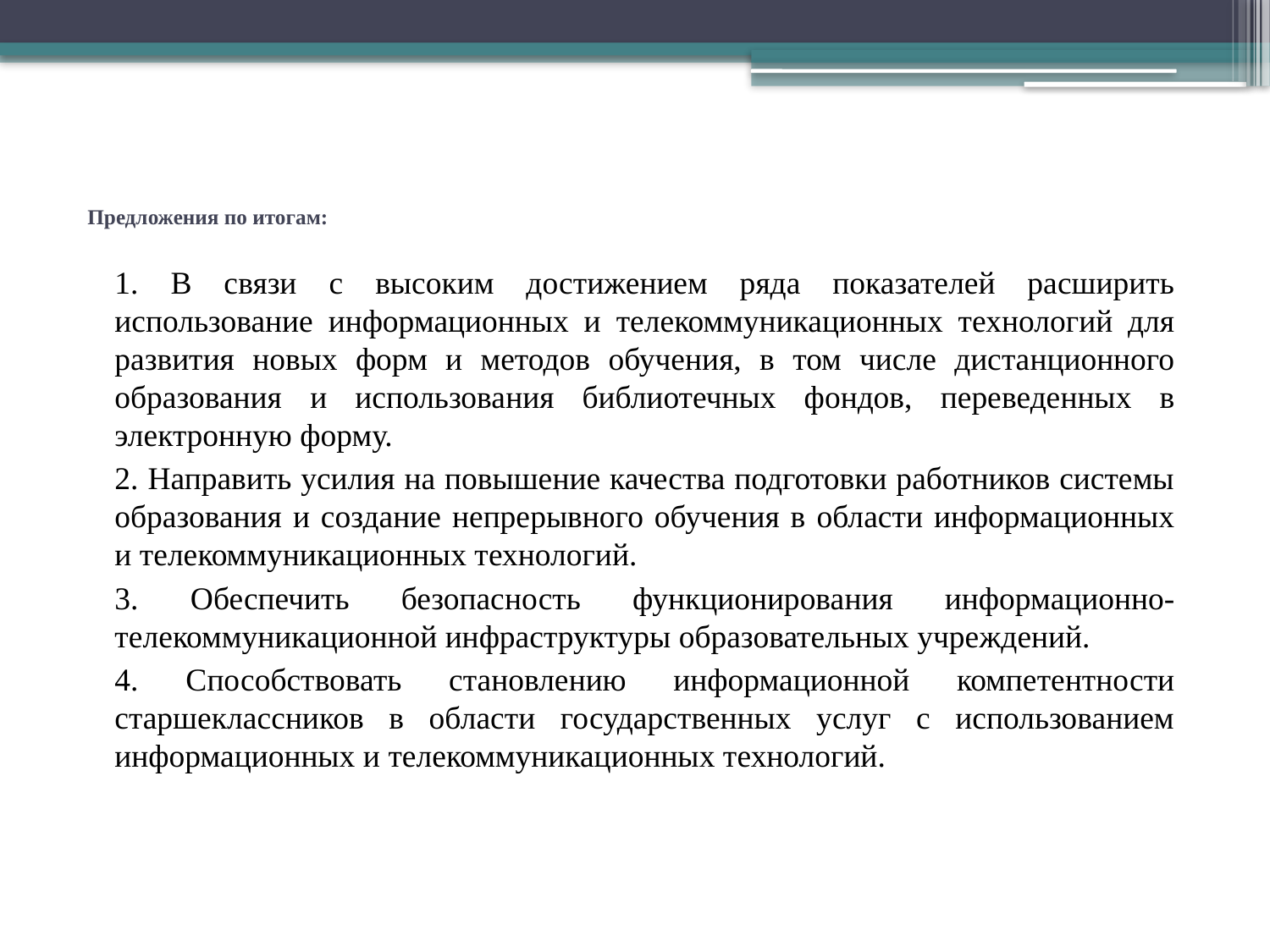

# Предложения по итогам:
1. В связи с высоким достижением ряда показателей расширить использование информационных и телекоммуникационных технологий для развития новых форм и методов обучения, в том числе дистанционного образования и использования библиотечных фондов, переведенных в электронную форму.
2. Направить усилия на повышение качества подготовки работников системы образования и создание непрерывного обучения в области информационных и телекоммуникационных технологий.
3. Обеспечить безопасность функционирования информационно-телекоммуникационной инфраструктуры образовательных учреждений.
4. Способствовать становлению информационной компетентности старшеклассников в области государственных услуг с использованием информационных и телекоммуникационных технологий.